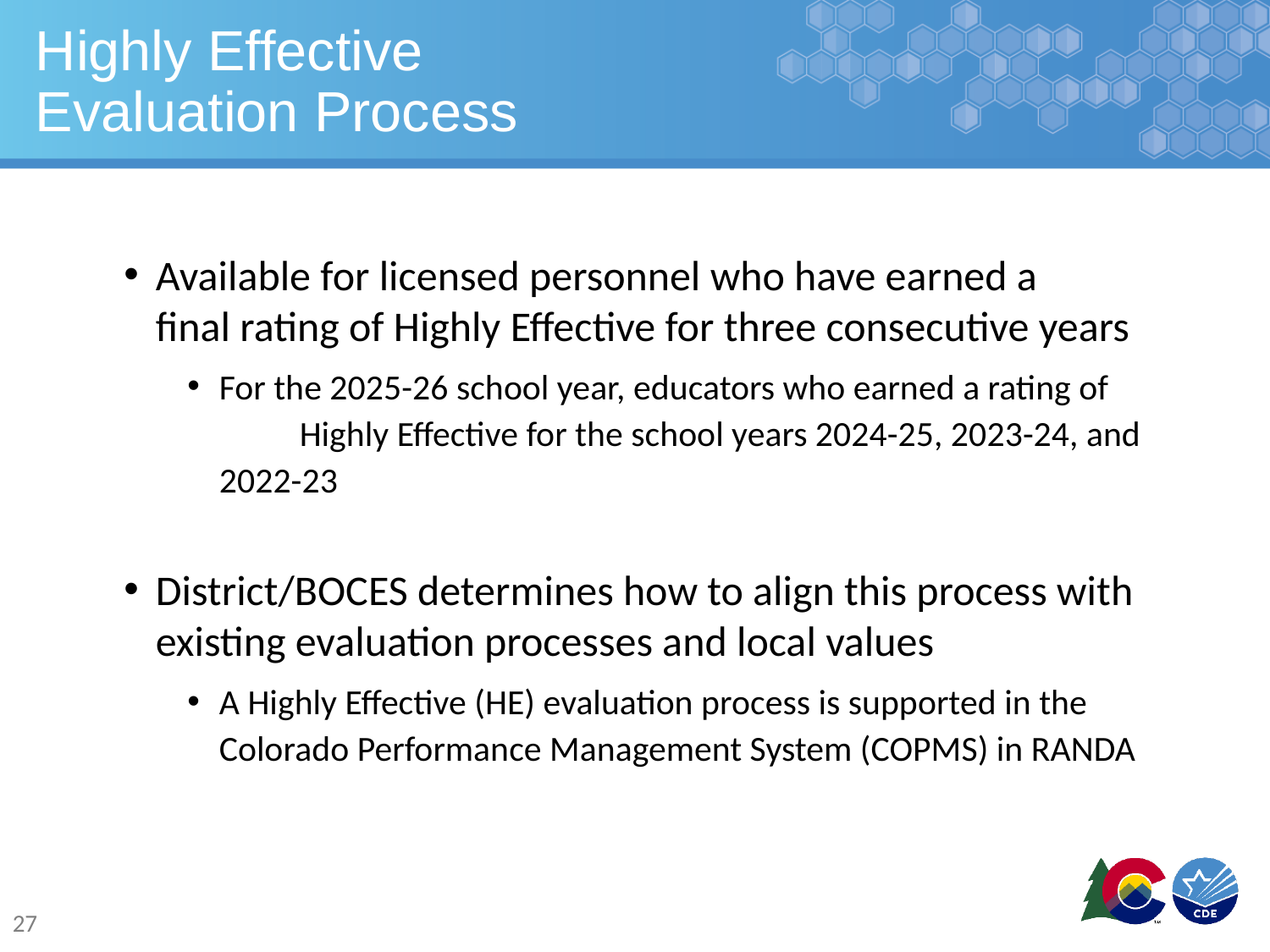

# Highly Effective Evaluation Process
Available for licensed personnel who have earned a    final rating of Highly Effective for three consecutive years
For the 2025-26 school year, educators who earned a rating of               Highly Effective for the school years 2024-25, 2023-24, and 2022-23
District/BOCES determines how to align this process with existing evaluation processes and local values
A Highly Effective (HE) evaluation process is supported in the Colorado Performance Management System (COPMS) in RANDA
27